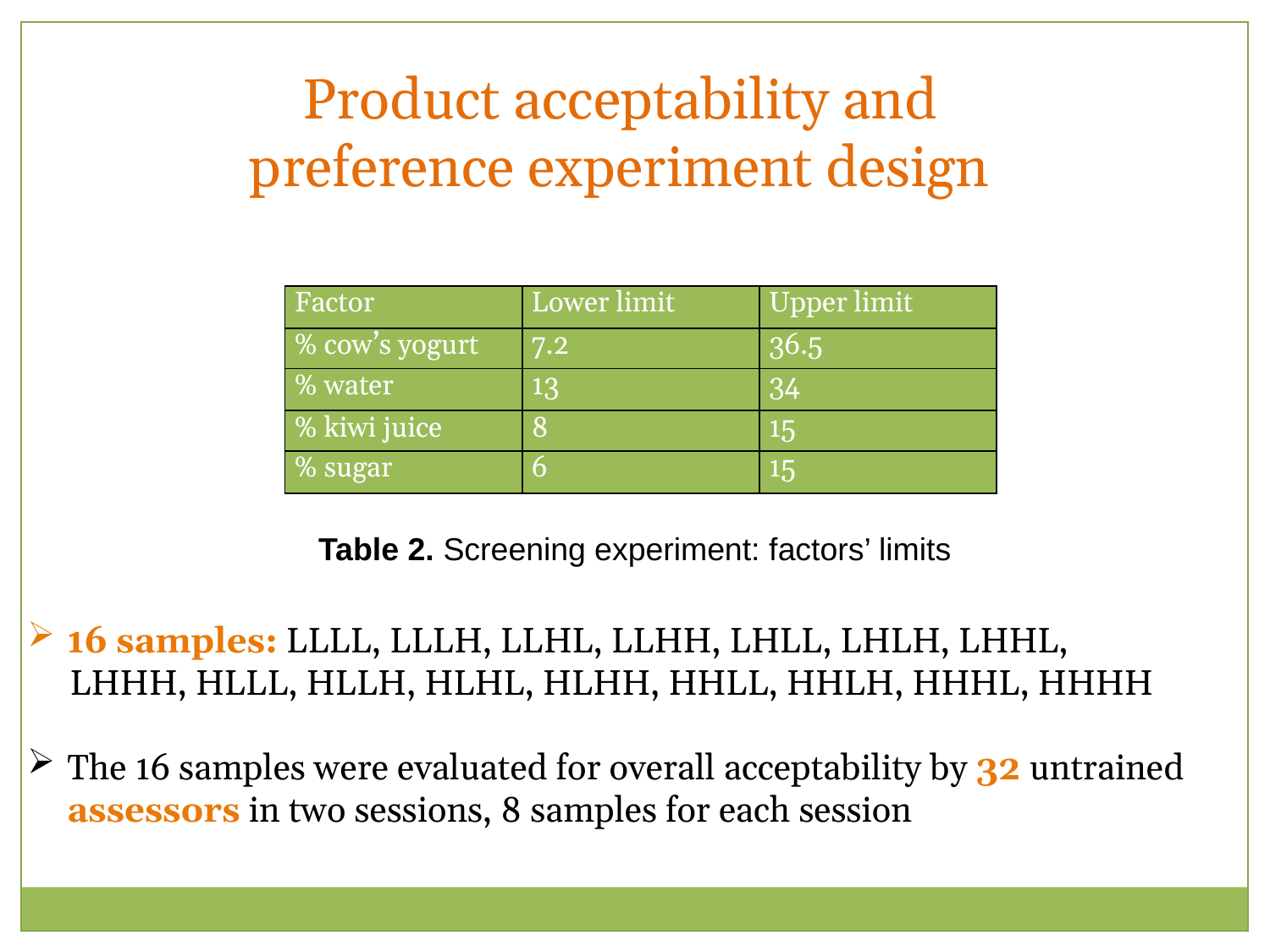

Product acceptability and preference experiment design
| Factor | Lower limit | Upper limit |
| --- | --- | --- |
| % cow’s yogurt | 7.2 | 36.5 |
| % water | 13 | 34 |
| % kiwi juice | 8 | 15 |
| % sugar | 6 | 15 |
Table 2. Screening experiment: factors’ limits
16 samples: LLLL, LLLH, LLHL, LLHH, LHLL, LHLH, LHHL,
     LHHH, HLLL, HLLH, HLHL, HLHH, HHLL, HHLH, HHHL, HHHH

The 16 samples were evaluated for overall acceptability by 32 untrained assessors in two sessions, 8 samples for each session